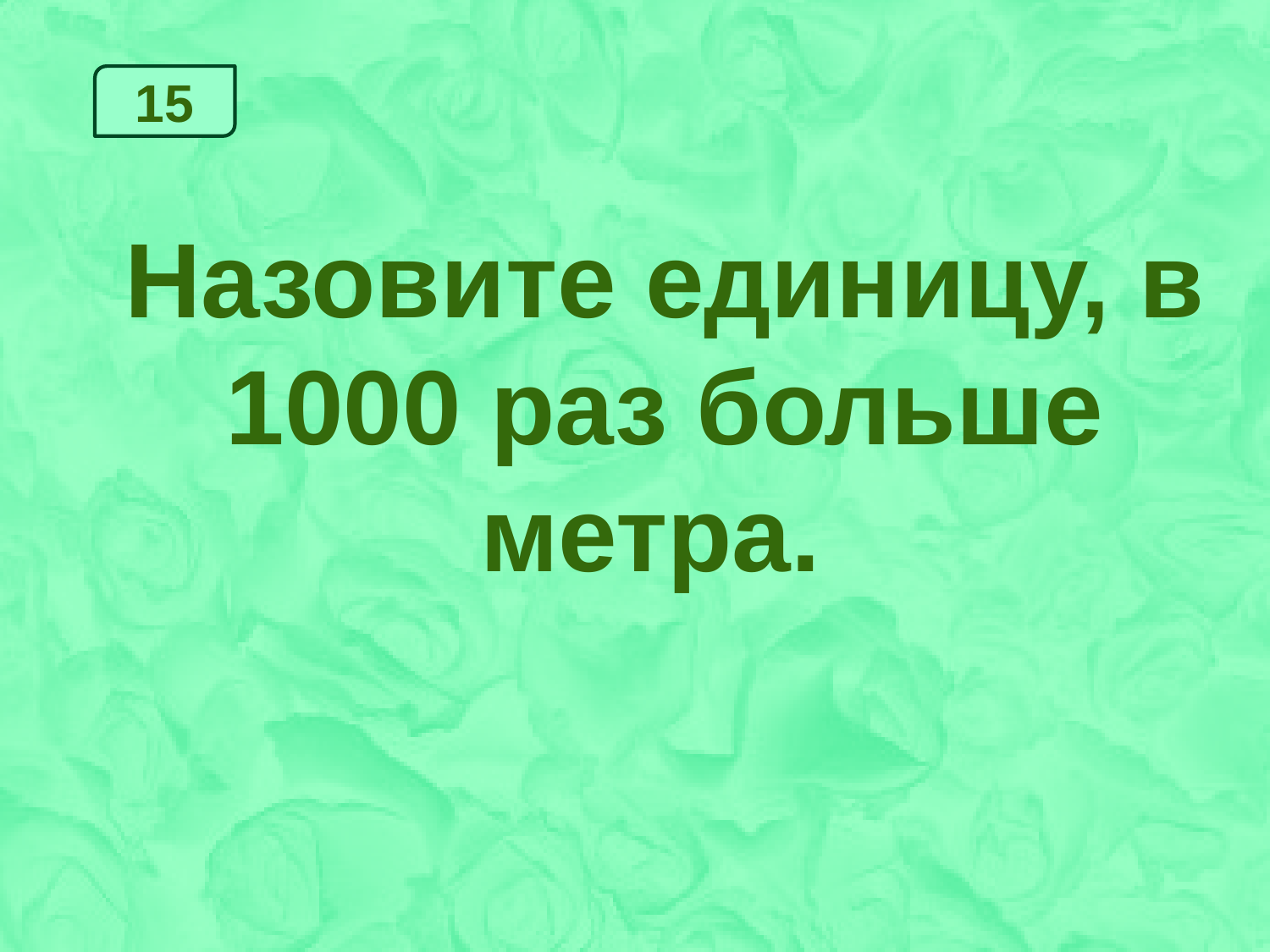

15
Назовите единицу, в 1000 раз больше метра.